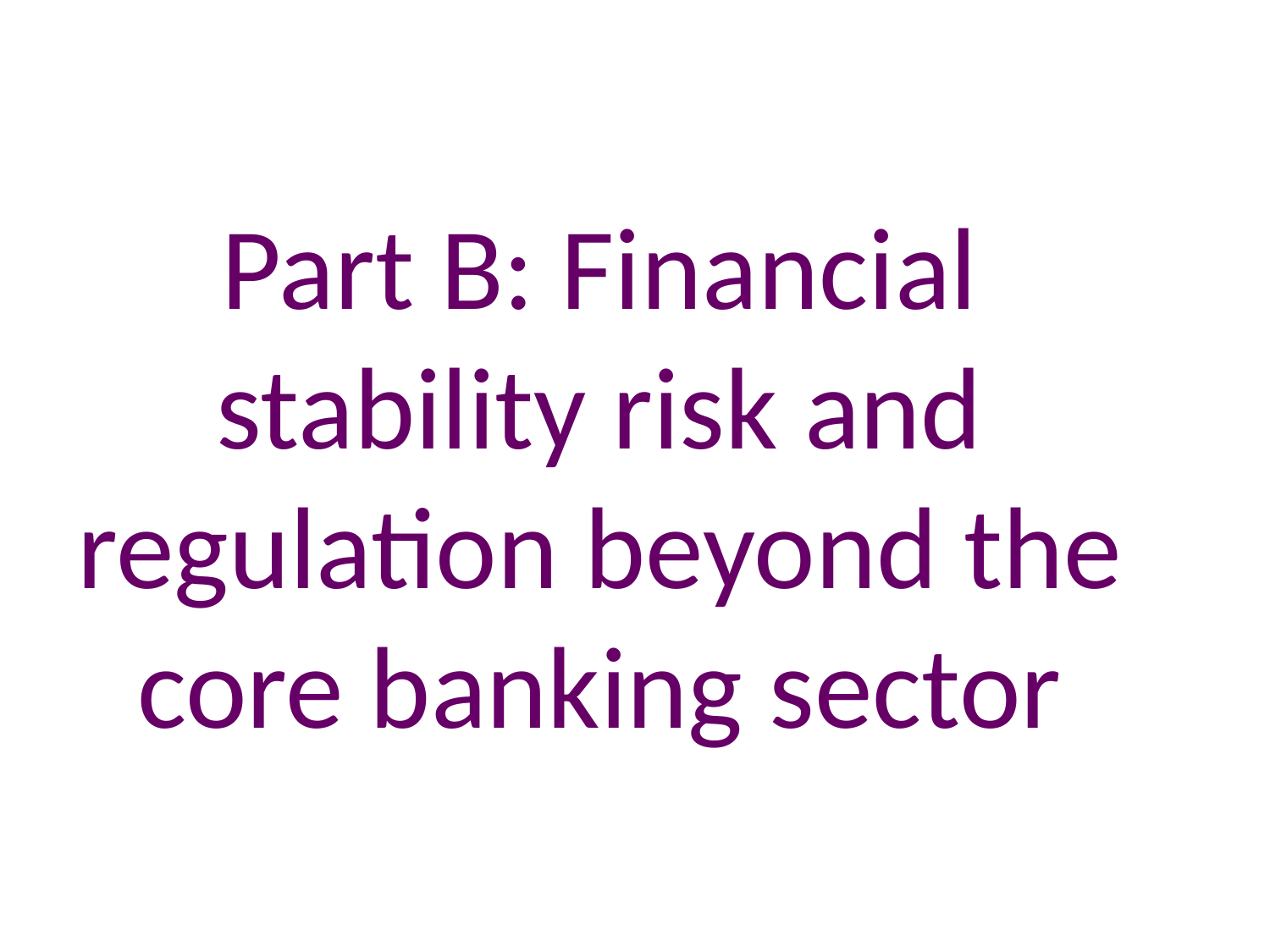

# Part B: Financial stability risk and regulation beyond the core banking sector